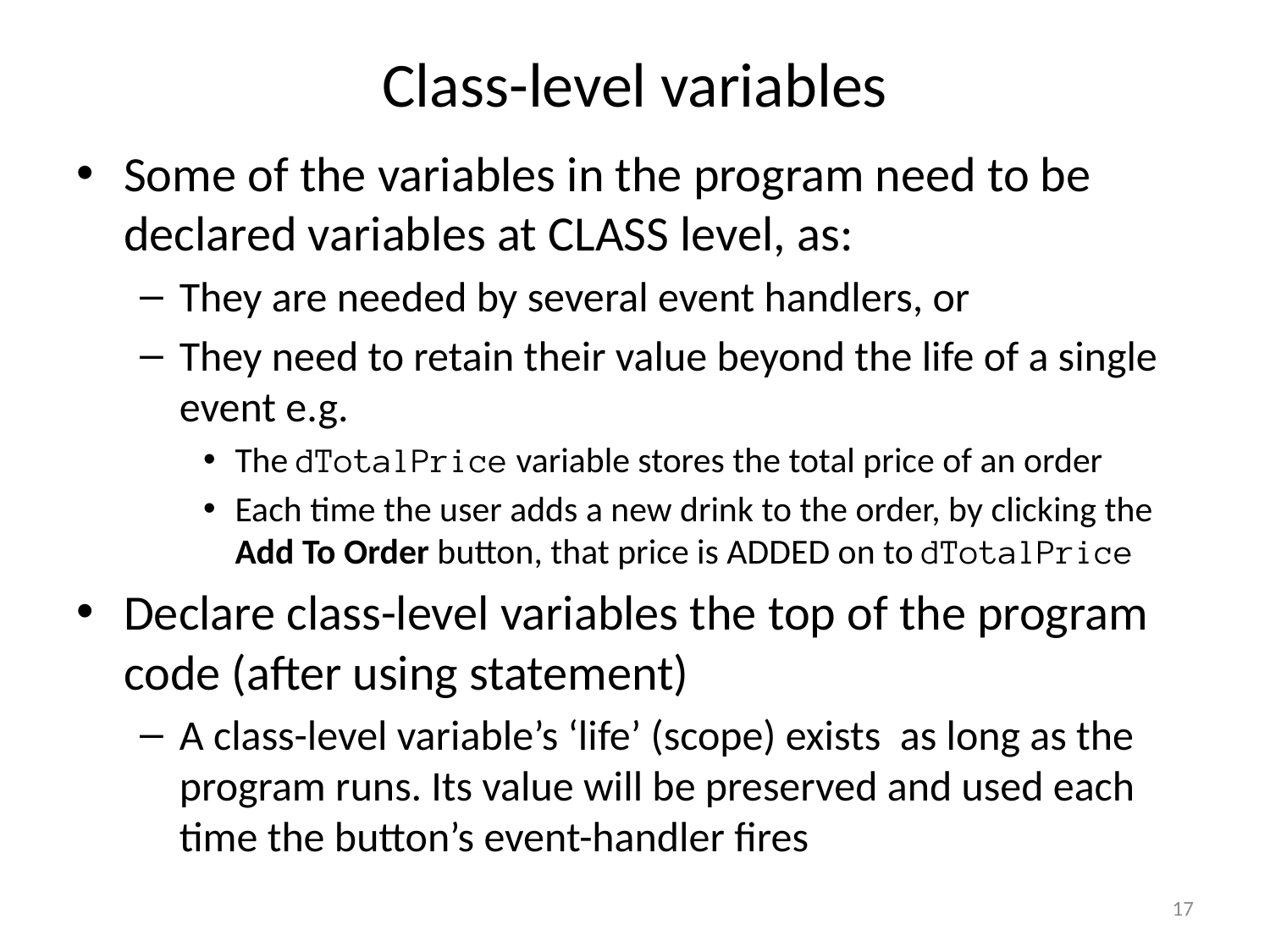

# Class-level variables
Some of the variables in the program need to be declared variables at CLASS level, as:
They are needed by several event handlers, or
They need to retain their value beyond the life of a single event e.g.
The dTotalPrice variable stores the total price of an order
Each time the user adds a new drink to the order, by clicking the Add To Order button, that price is ADDED on to dTotalPrice
Declare class-level variables the top of the program code (after using statement)
A class-level variable’s ‘life’ (scope) exists  as long as the program runs. Its value will be preserved and used each time the button’s event-handler fires
17